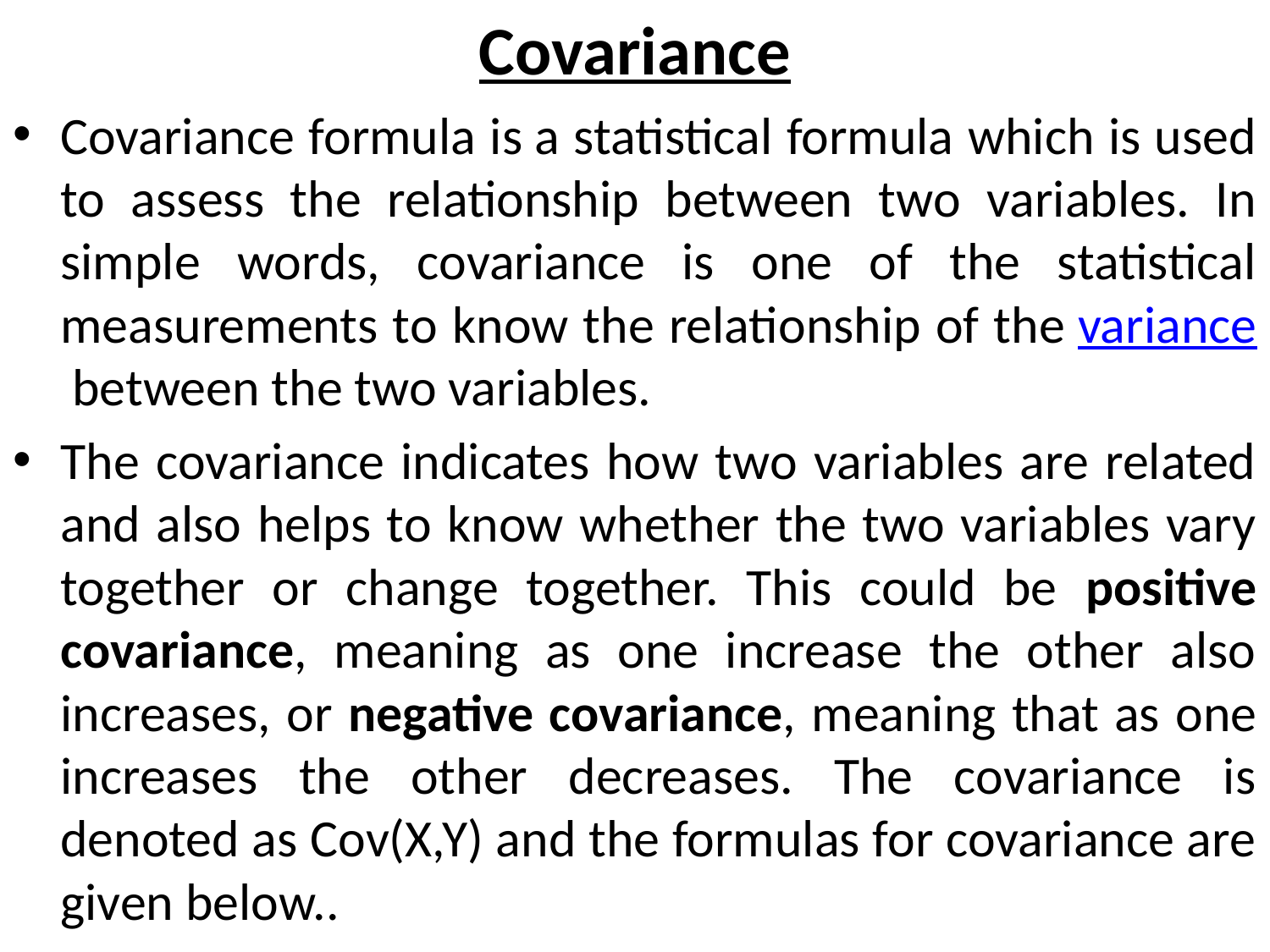

# Covariance
Covariance formula is a statistical formula which is used to assess the relationship between two variables. In simple words, covariance is one of the statistical measurements to know the relationship of the variance between the two variables.
The covariance indicates how two variables are related and also helps to know whether the two variables vary together or change together. This could be positive covariance, meaning as one increase the other also increases, or negative covariance, meaning that as one increases the other decreases. The covariance is denoted as Cov(X,Y) and the formulas for covariance are given below..